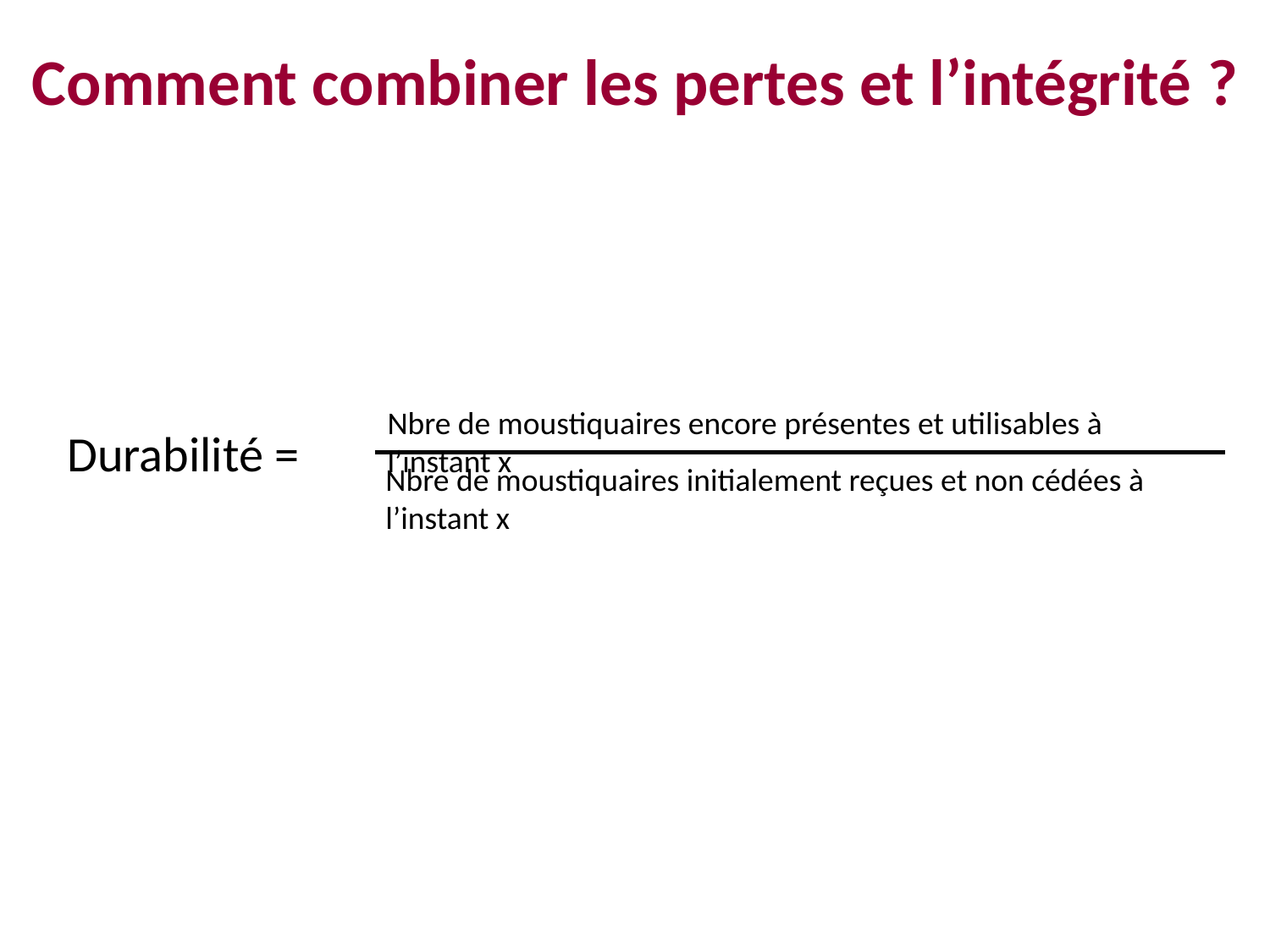

# Comment combiner les pertes et l’intégrité ?
Nbre de moustiquaires encore présentes et utilisables à l’instant x
Durabilité =
Nbre de moustiquaires initialement reçues et non cédées à l’instant x